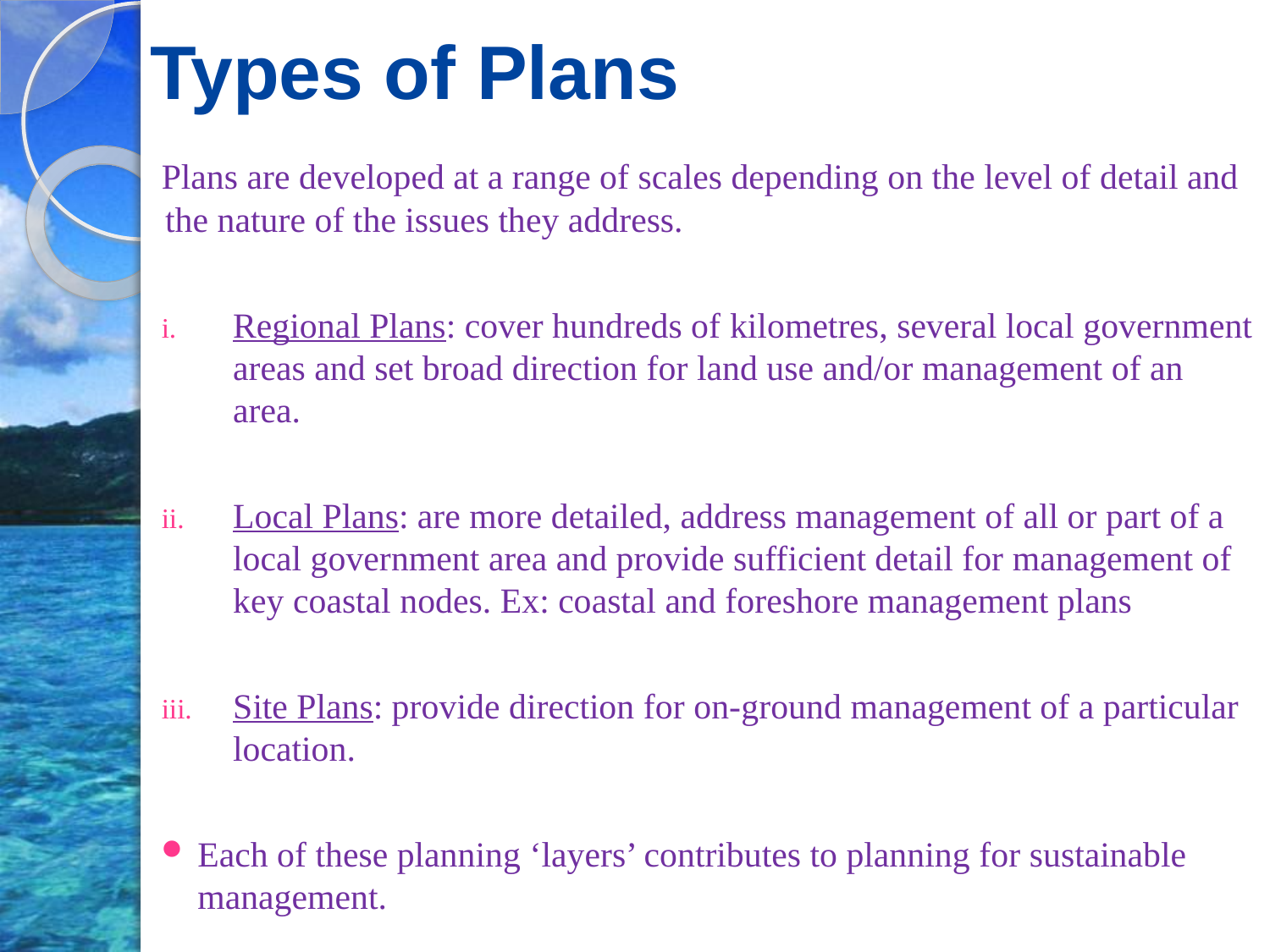

# Types of Plans
Plans are developed at a range of scales depending on the level of detail and the nature of the issues they address.

Regional Plans: cover hundreds of kilometres, several local government areas and set broad direction for land use and/or management of an area.

Local Plans: are more detailed, address management of all or part of a local government area and provide sufficient detail for management of key coastal nodes. Ex: coastal and foreshore management plans

Site Plans: provide direction for on-ground management of a particular location.

Each of these planning ‘layers’ contributes to planning for sustainable management.